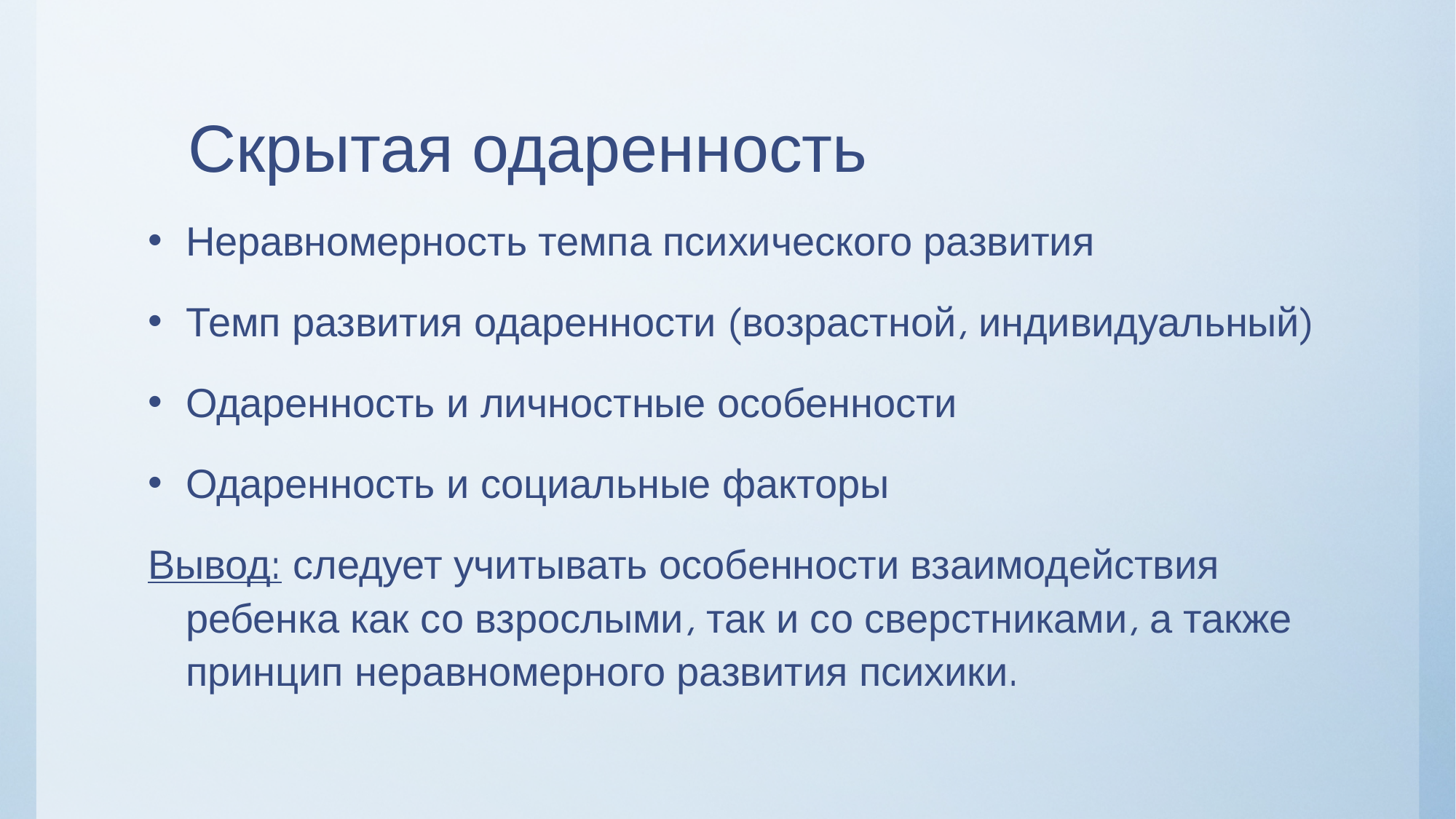

# Скрытая одаренность
Неравномерность темпа психического развития
Темп развития одаренности (возрастной, индивидуальный)
Одаренность и личностные особенности
Одаренность и социальные факторы
Вывод: следует учитывать особенности взаимодействия ребенка как со взрослыми, так и со сверстниками, а также принцип неравномерного развития психики.